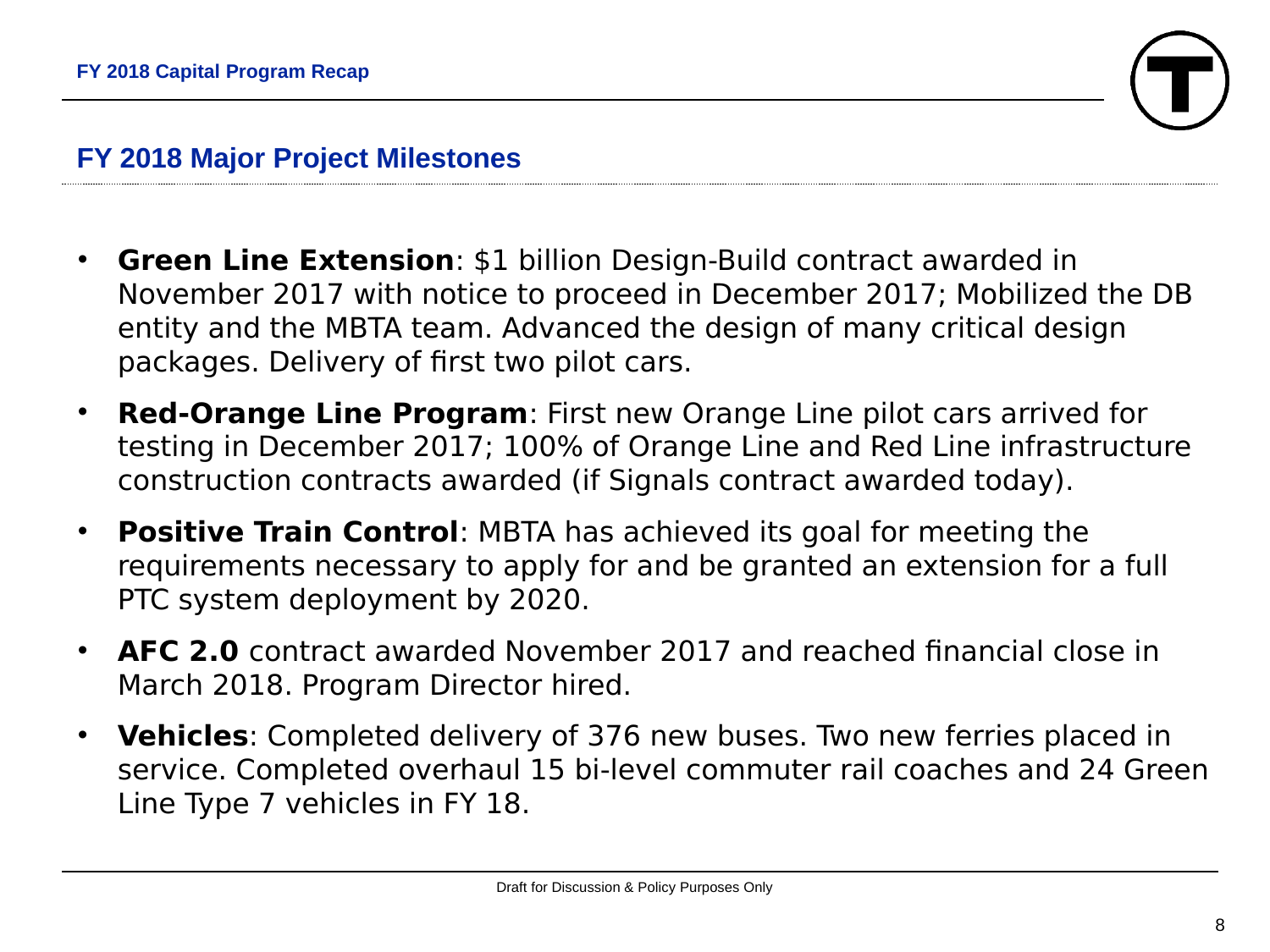

FY 2018 Capital Program Recap
# FY 2018 Major Project Milestones
Green Line Extension: $1 billion Design-Build contract awarded in November 2017 with notice to proceed in December 2017; Mobilized the DB entity and the MBTA team. Advanced the design of many critical design packages. Delivery of first two pilot cars.
Red-Orange Line Program: First new Orange Line pilot cars arrived for testing in December 2017; 100% of Orange Line and Red Line infrastructure construction contracts awarded (if Signals contract awarded today).
Positive Train Control: MBTA has achieved its goal for meeting the requirements necessary to apply for and be granted an extension for a full PTC system deployment by 2020.
AFC 2.0 contract awarded November 2017 and reached financial close in March 2018. Program Director hired.
Vehicles: Completed delivery of 376 new buses. Two new ferries placed in service. Completed overhaul 15 bi-level commuter rail coaches and 24 Green Line Type 7 vehicles in FY 18.